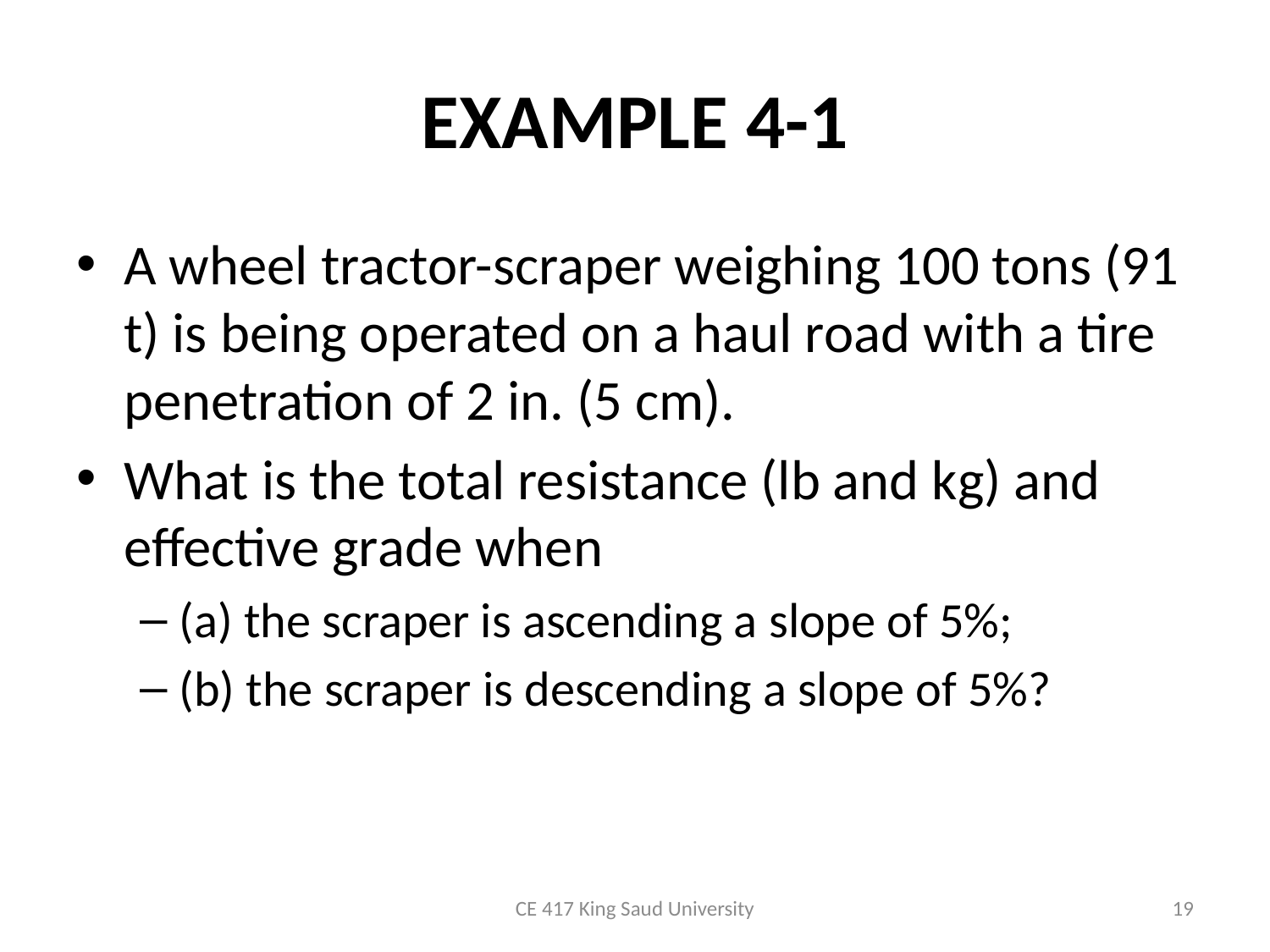

# EXAMPLE 4-1
A wheel tractor-scraper weighing 100 tons (91 t) is being operated on a haul road with a tire penetration of 2 in. (5 cm).
What is the total resistance (lb and kg) and effective grade when
(a) the scraper is ascending a slope of 5%;
(b) the scraper is descending a slope of 5%?

CE 417 King Saud University
19